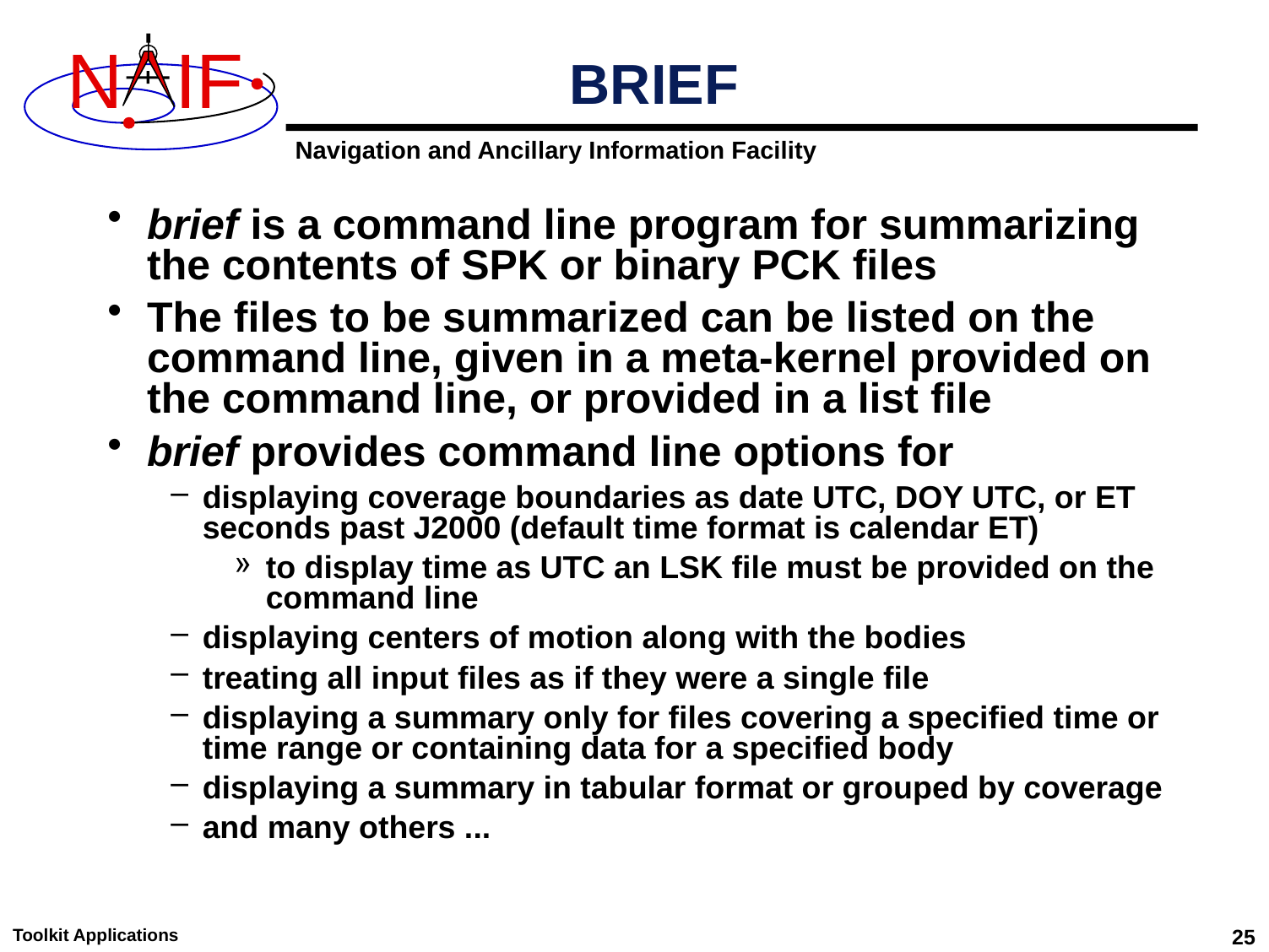

# BRIEF
brief is a command line program for summarizing the contents of SPK or binary PCK files
The files to be summarized can be listed on the command line, given in a meta-kernel provided on the command line, or provided in a list file
brief provides command line options for
displaying coverage boundaries as date UTC, DOY UTC, or ET seconds past J2000 (default time format is calendar ET)
to display time as UTC an LSK file must be provided on the command line
displaying centers of motion along with the bodies
treating all input files as if they were a single file
displaying a summary only for files covering a specified time or time range or containing data for a specified body
displaying a summary in tabular format or grouped by coverage
and many others ...

Toolkit Applications
25